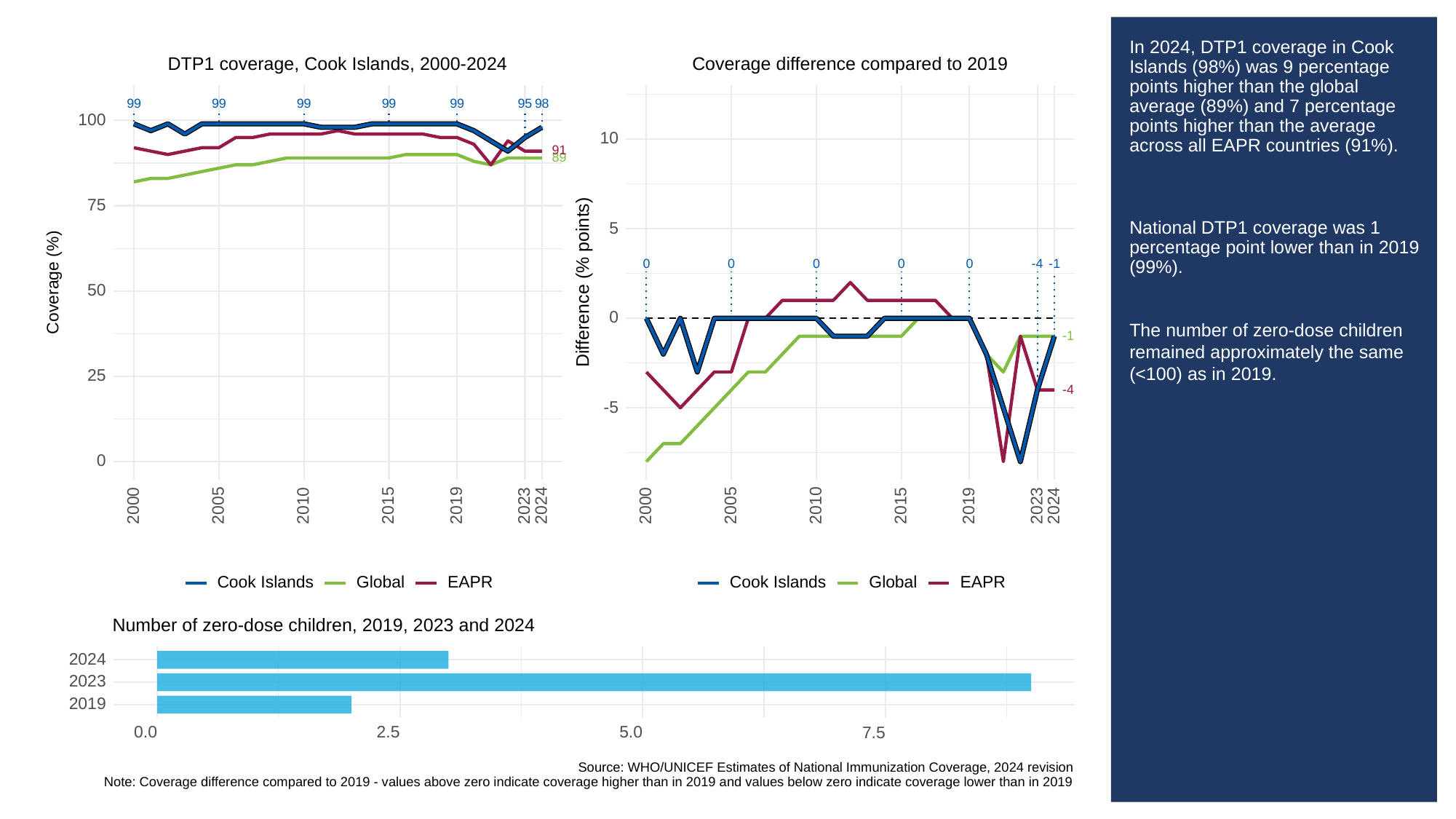

# In 2024, DTP1 coverage in Cook Islands (98%) was 9 percentage points higher than the global average (89%) and 7 percentage points higher than the average across all EAPR countries (91%).

National DTP1 coverage was 1 percentage point lower than in 2019 (99%).

The number of zero-dose children remained approximately the same (<100) as in 2019.

DTP1 coverage, Cook Islands, 2000-2024
Coverage difference compared to 2019

99
99
99
99
99
95
98

100

10

91
89

75

5

0
0
0
0
0
-1
-4

Difference (% points)
Coverage (%)

50

0

-1

25

-4
-5

0

2023
2023
2000
2005
2010
2015
2019
2024
2000
2005
2010
2015
2019
2024
Cook Islands
Global
Cook Islands
Global
EAPR
EAPR

Number of zero-dose children, 2019, 2023 and 2024

2024

2023

2019

0.0
2.5
5.0
7.5
Source: WHO/UNICEF Estimates of National Immunization Coverage, 2024 revision
Note: Coverage difference compared to 2019 - values above zero indicate coverage higher than in 2019 and values below zero indicate coverage lower than in 2019